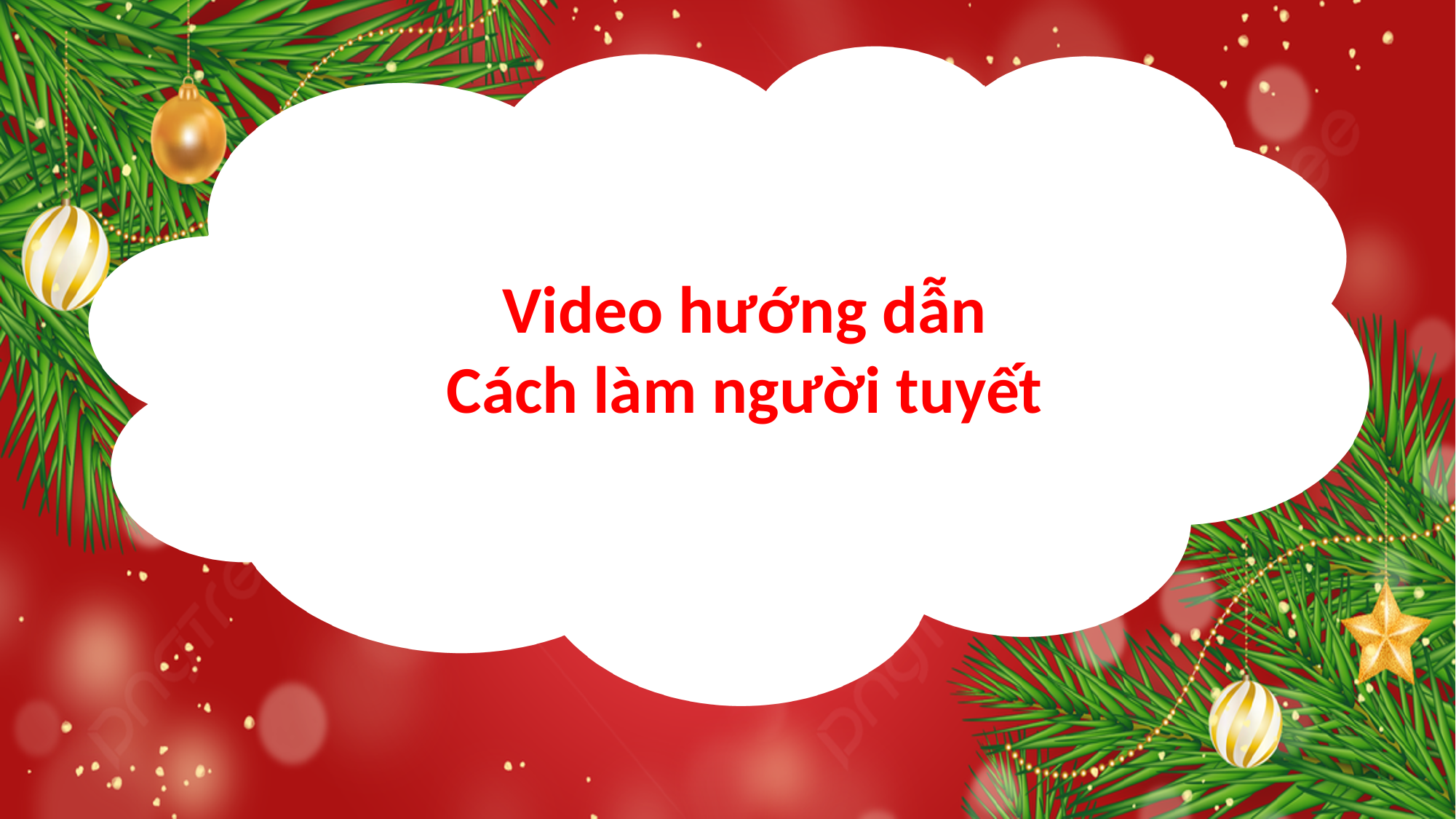

Video hướng dẫn
Cách làm người tuyết